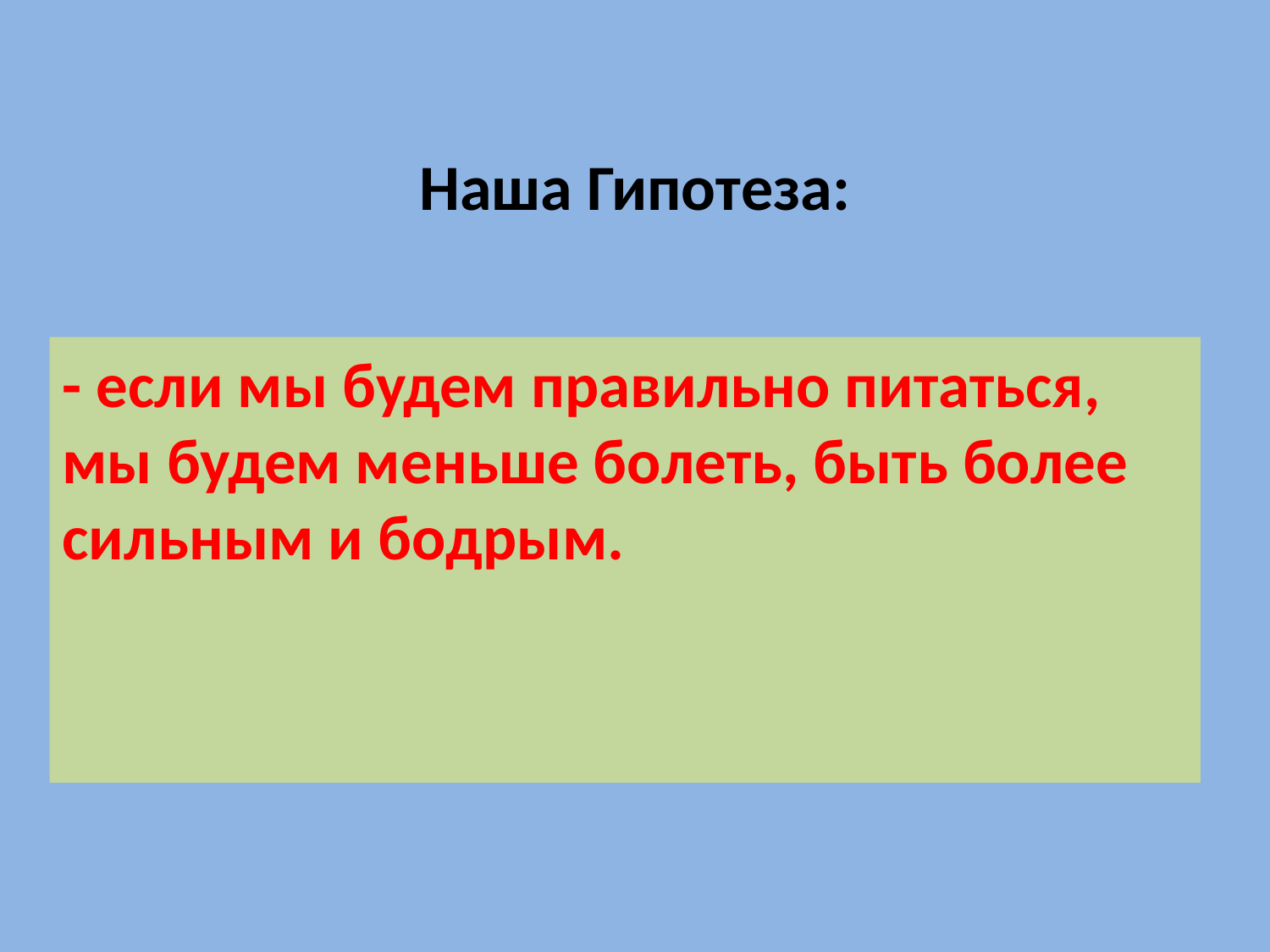

# Наша Гипотеза:
- если мы будем правильно питаться, мы будем меньше болеть, быть более сильным и бодрым.